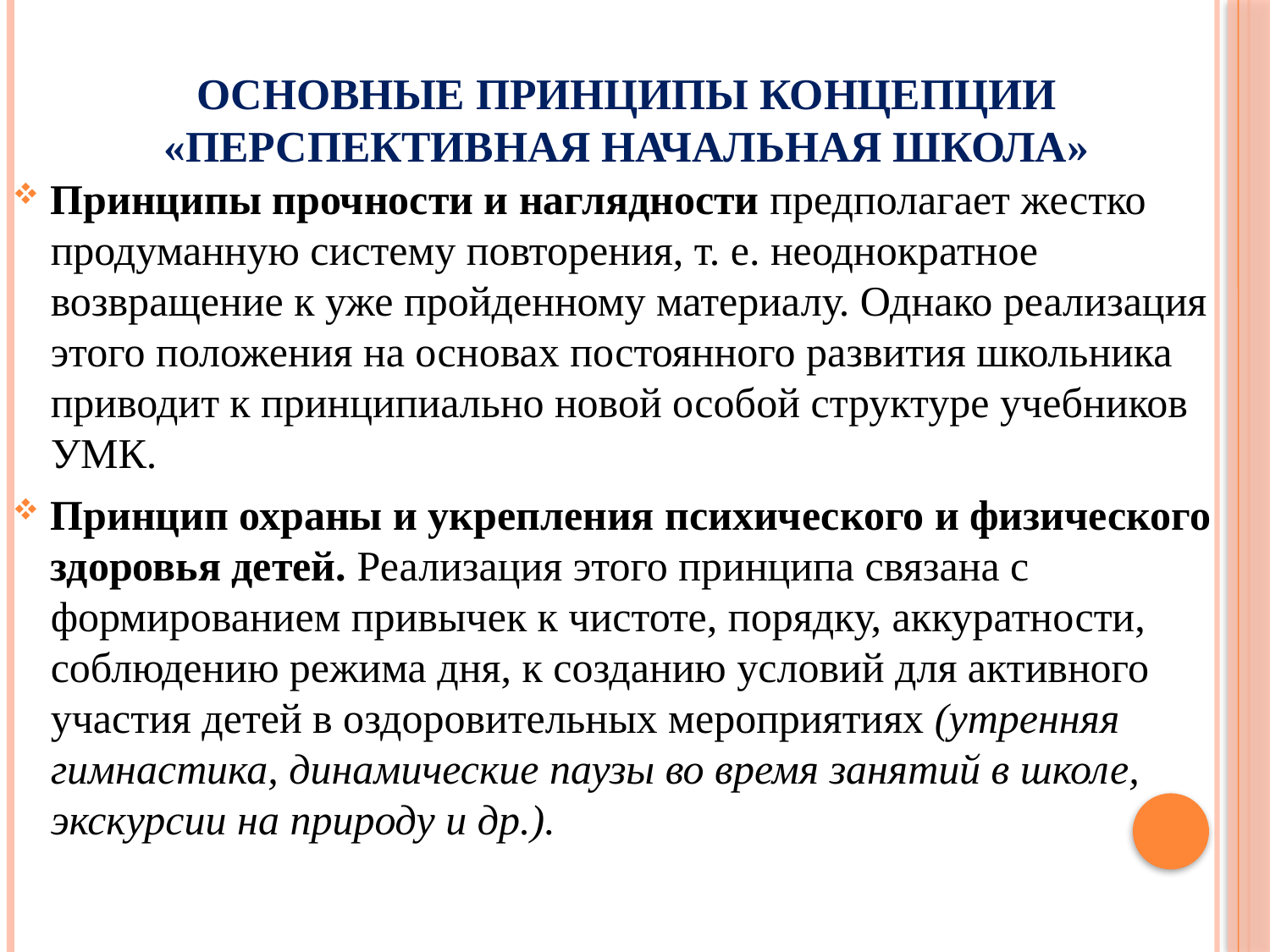

# Основные принципы концепции «перспективная начальная школа»
Принципы прочности и наглядности предполагает жестко продуманную систему повторения, т. е. неоднократное возвращение к уже пройденному материалу. Однако реализация этого положения на основах постоянного развития школьника приводит к принципиально новой особой структуре учебников УМК.
Принцип охраны и укрепления психического и физического здоровья детей. Реализация этого принципа связана с формированием привычек к чистоте, порядку, аккуратности, соблюдению режима дня, к созданию условий для активного участия детей в оздоровительных мероприятиях (утренняя гимнастика, динамические паузы во время занятий в школе, экскурсии на природу и др.).